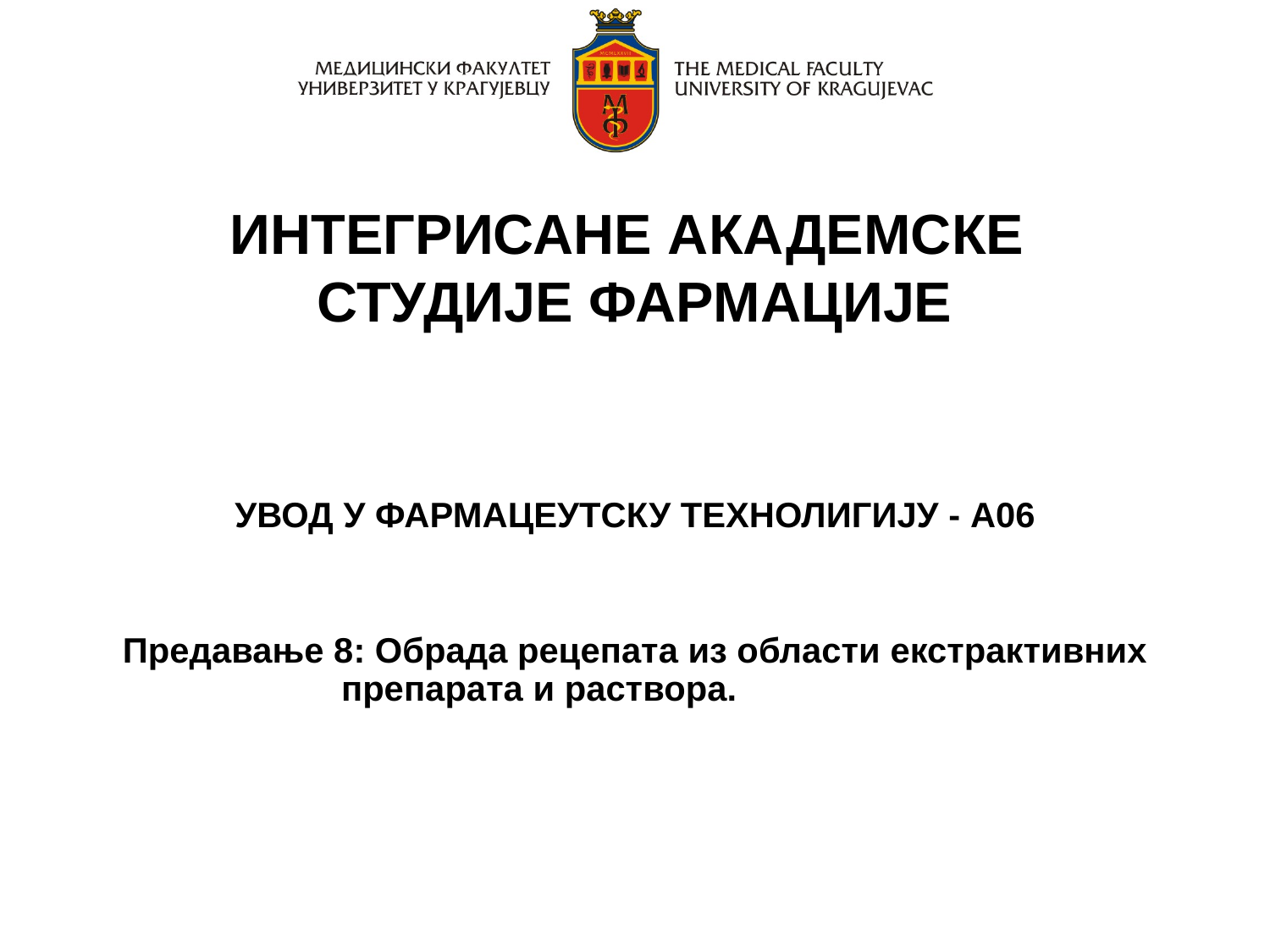

# ИНТЕГРИСАНЕ АКАДЕМСКЕ СТУДИЈЕ ФАРМАЦИЈЕ

УВОД У ФАРМАЦЕУТСКУ ТЕХНОЛИГИЈУ - А06

Предавање 8: Oбрада рецепата из области екстрактивних препарата и раствора.